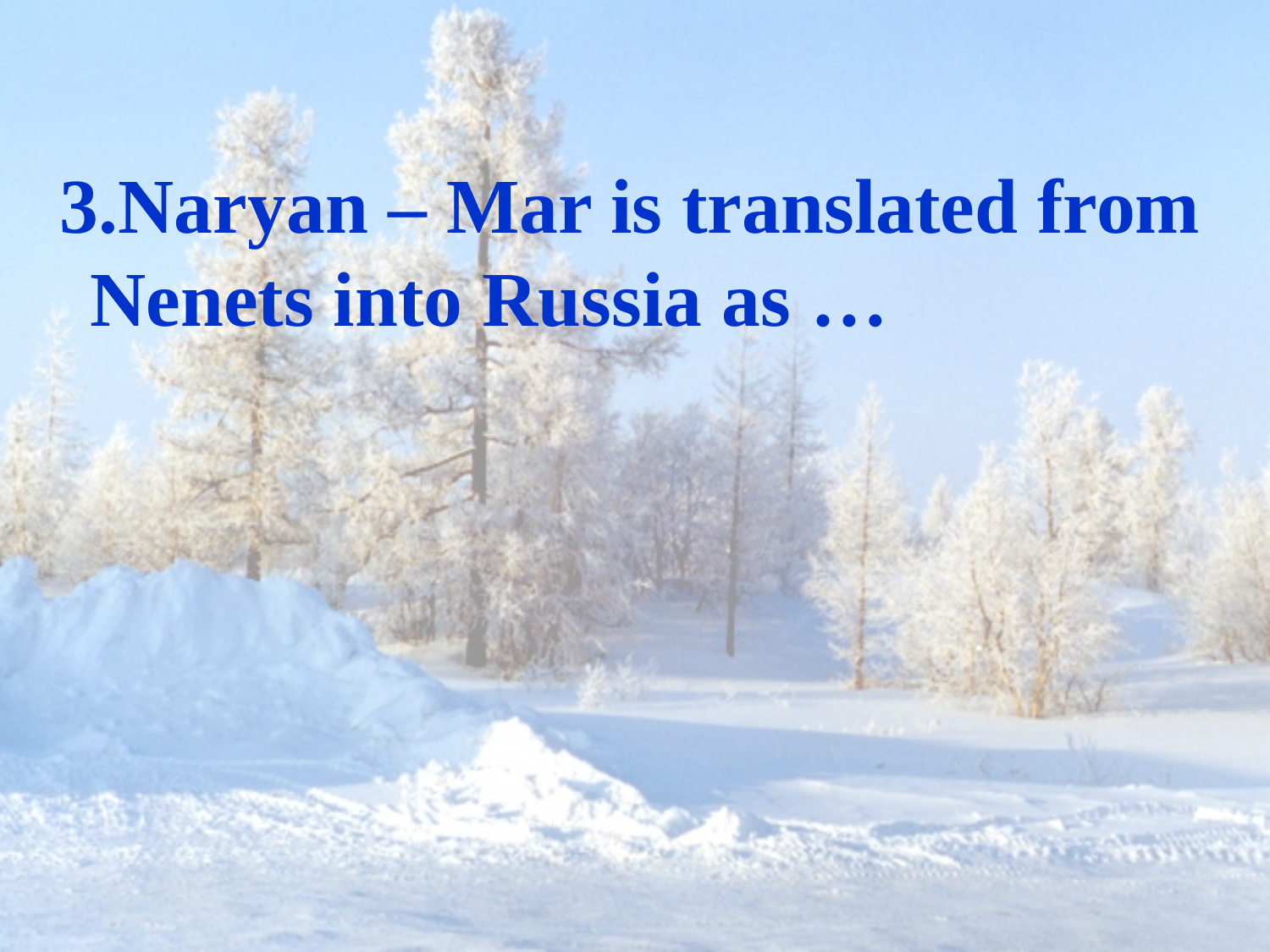

3.Naryan – Mar is translated from Nenets into Russia as …